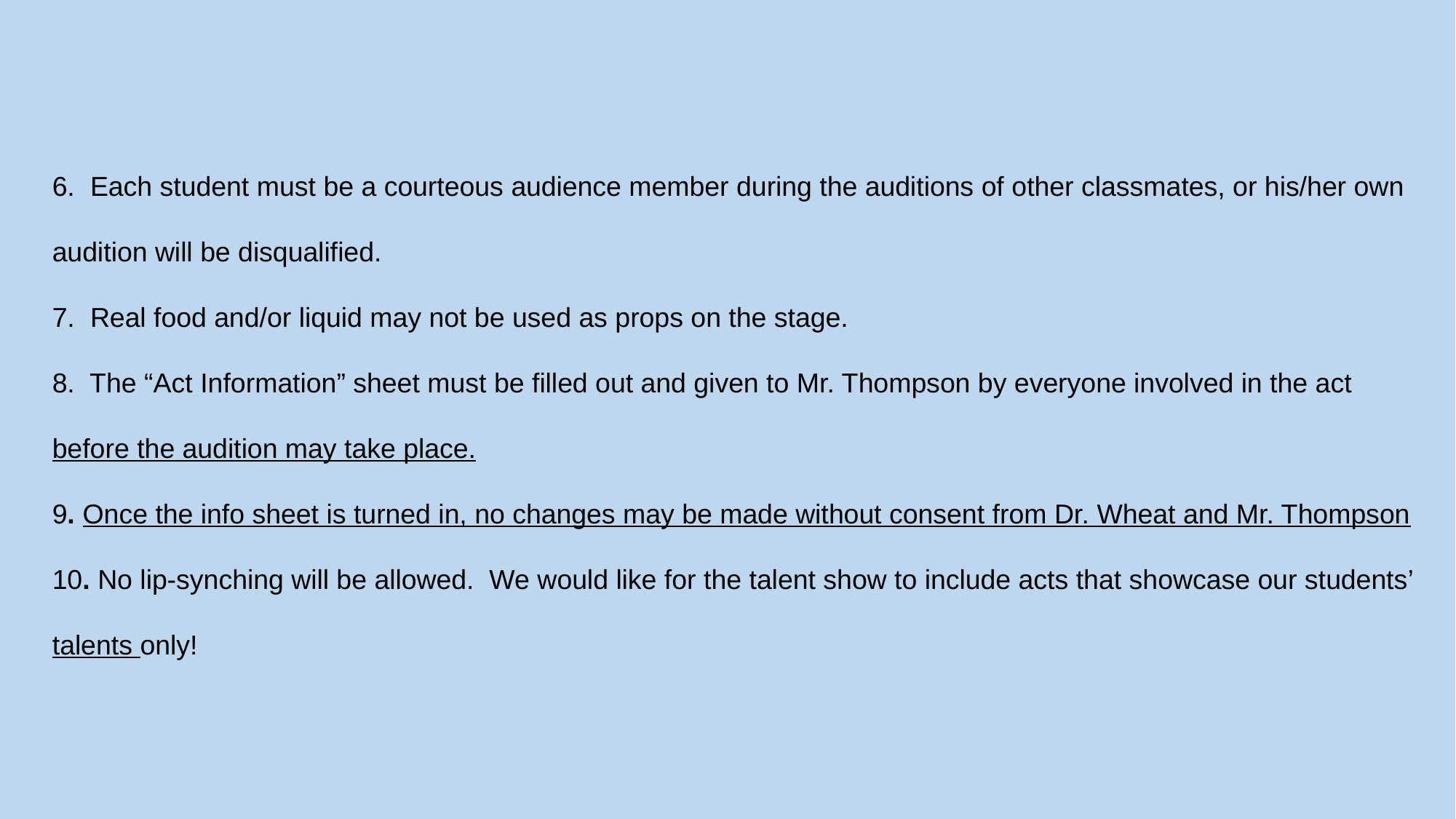

6.  Each student must be a courteous audience member during the auditions of other classmates, or his/her own audition will be disqualified.
7.  Real food and/or liquid may not be used as props on the stage.
8.  The “Act Information” sheet must be filled out and given to Mr. Thompson by everyone involved in the act before the audition may take place.
9. Once the info sheet is turned in, no changes may be made without consent from Dr. Wheat and Mr. Thompson
10. No lip-synching will be allowed.  We would like for the talent show to include acts that showcase our students’ talents only!